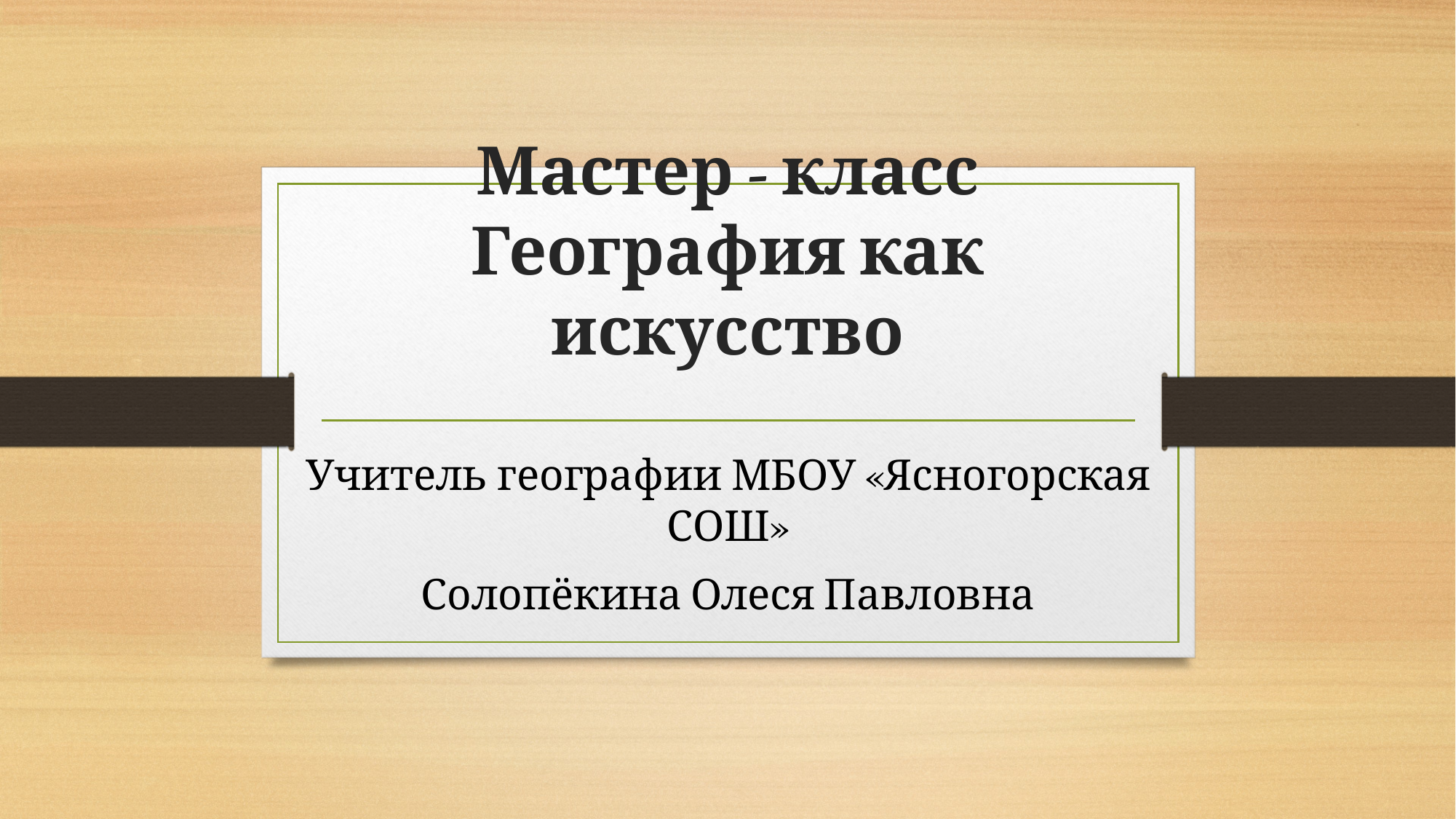

# Мастер - класс География как искусство
Учитель географии МБОУ «Ясногорская СОШ»
Солопёкина Олеся Павловна